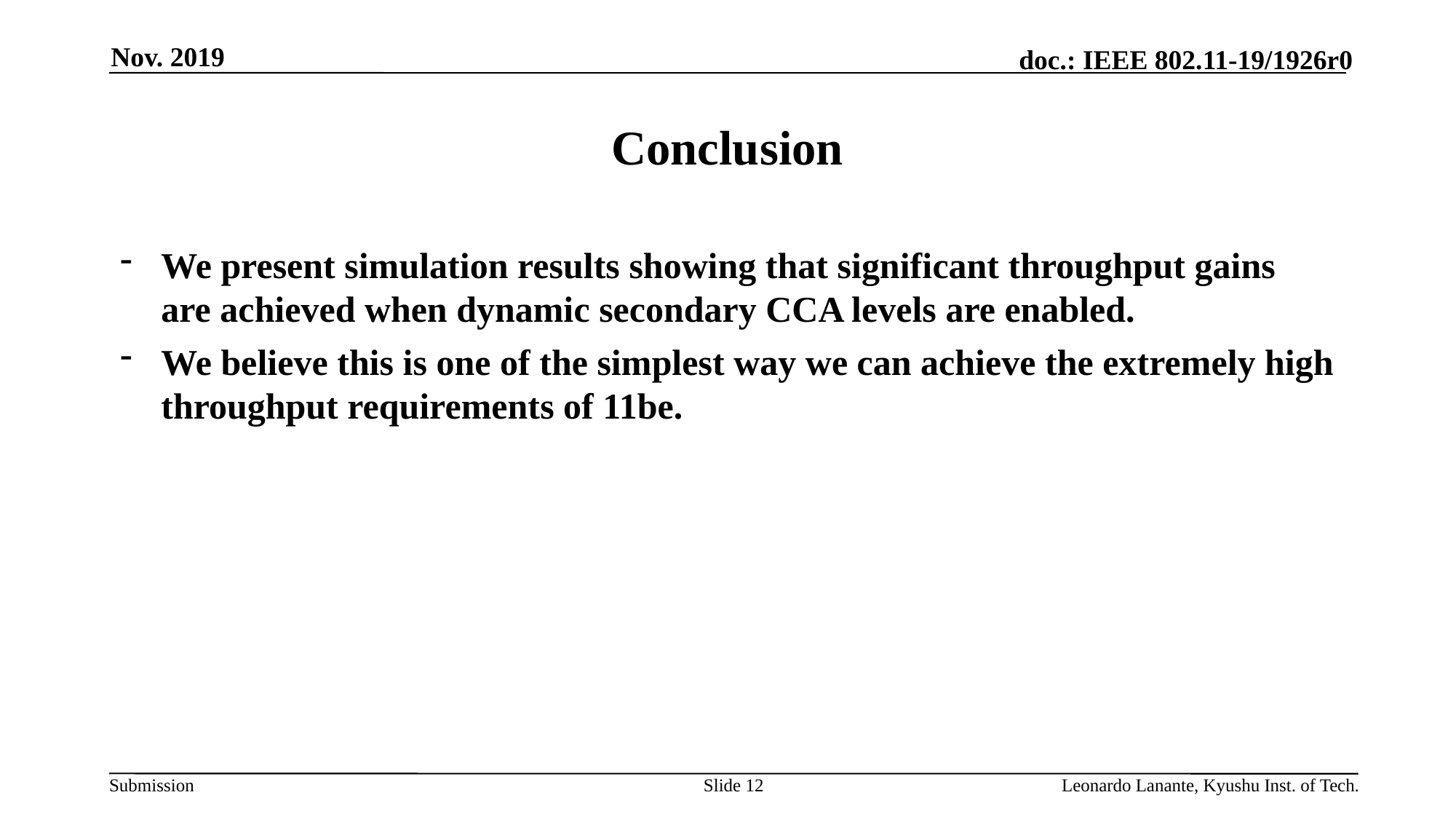

Nov. 2019
# Conclusion
We present simulation results showing that significant throughput gains are achieved when dynamic secondary CCA levels are enabled.
We believe this is one of the simplest way we can achieve the extremely high throughput requirements of 11be.

Slide 12
Leonardo Lanante, Kyushu Inst. of Tech.